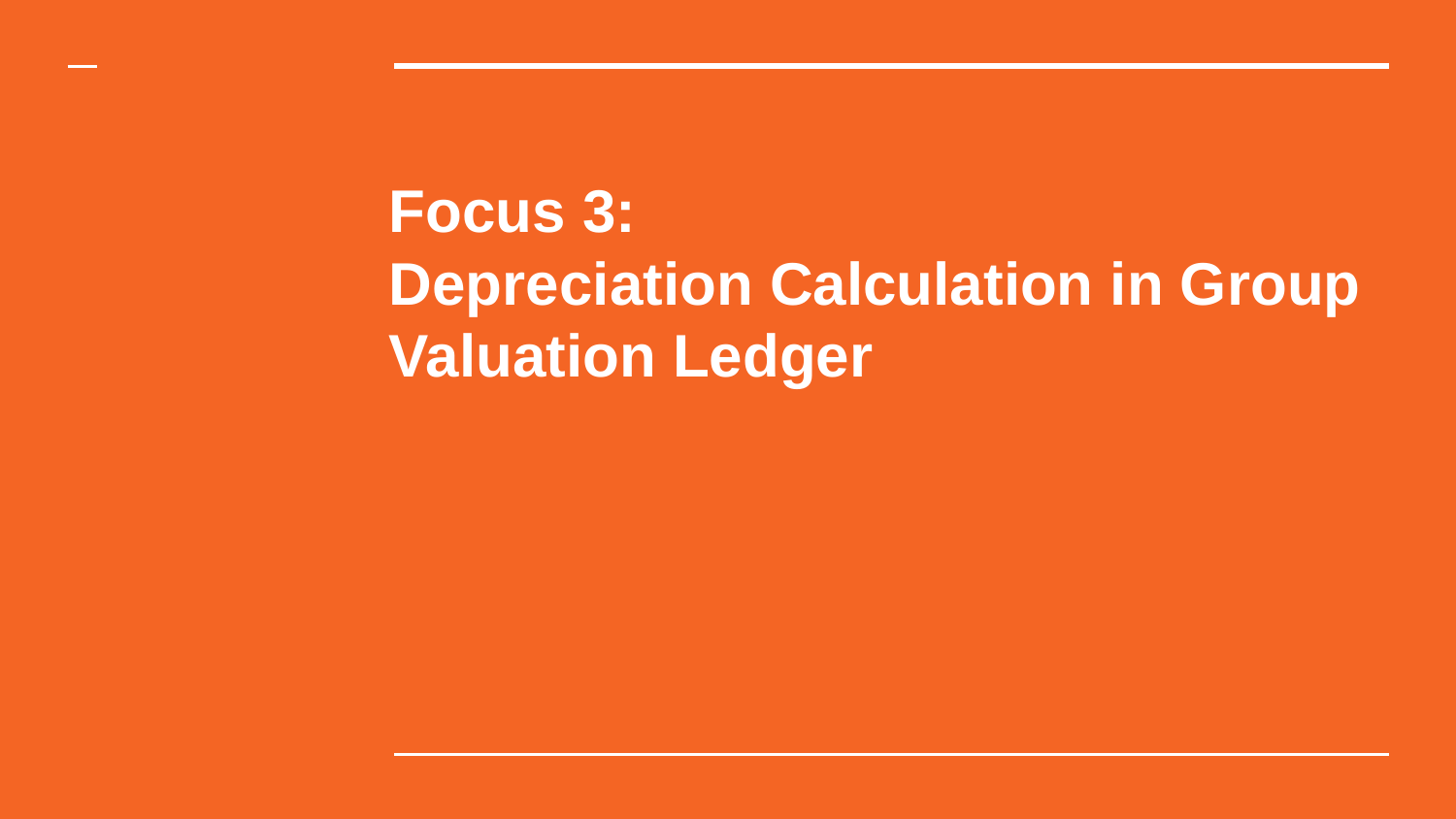

# Focus 3: Depreciation Calculation in Group Valuation Ledger